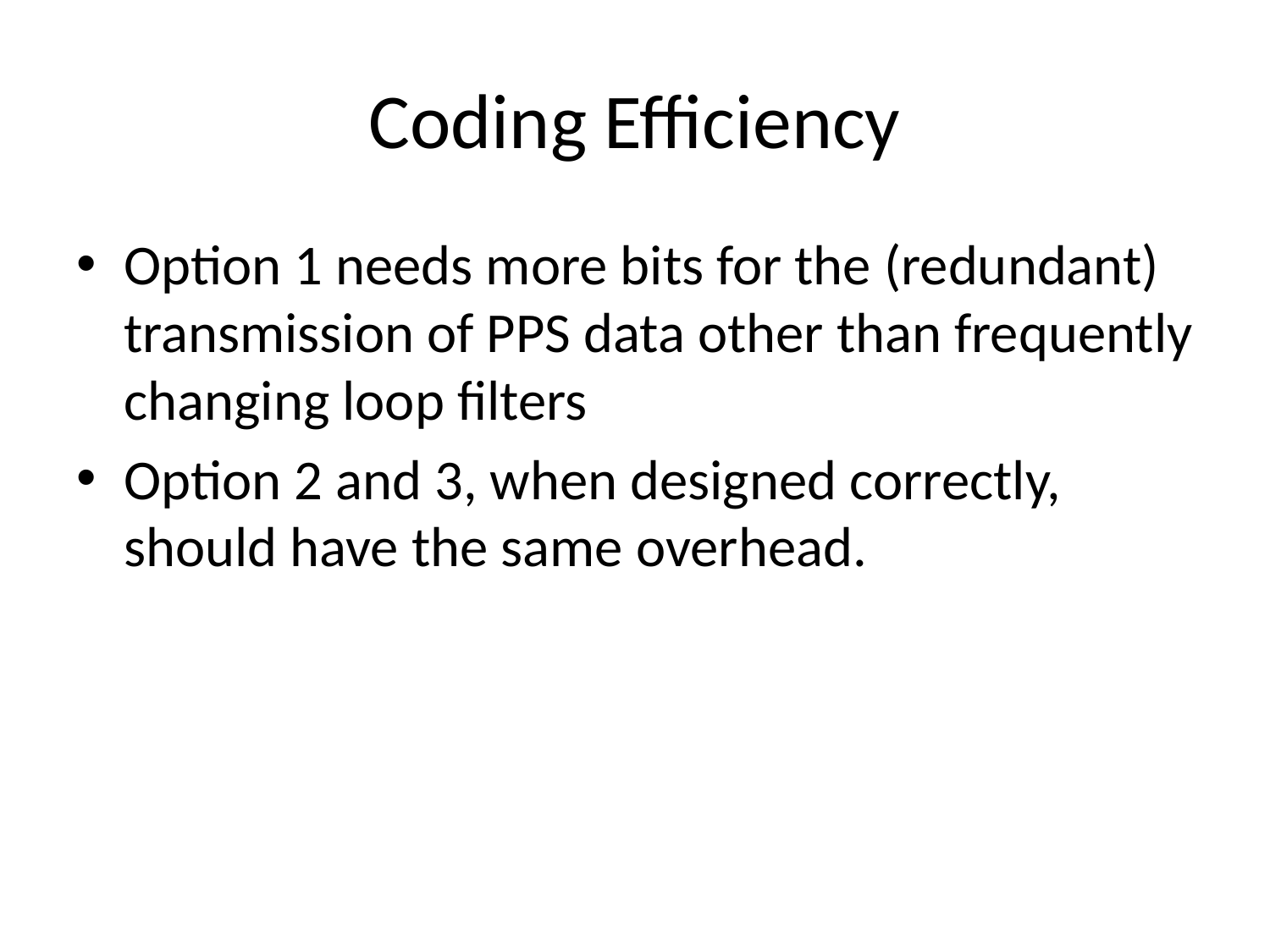

# Coding Efficiency
Option 1 needs more bits for the (redundant) transmission of PPS data other than frequently changing loop filters
Option 2 and 3, when designed correctly, should have the same overhead.